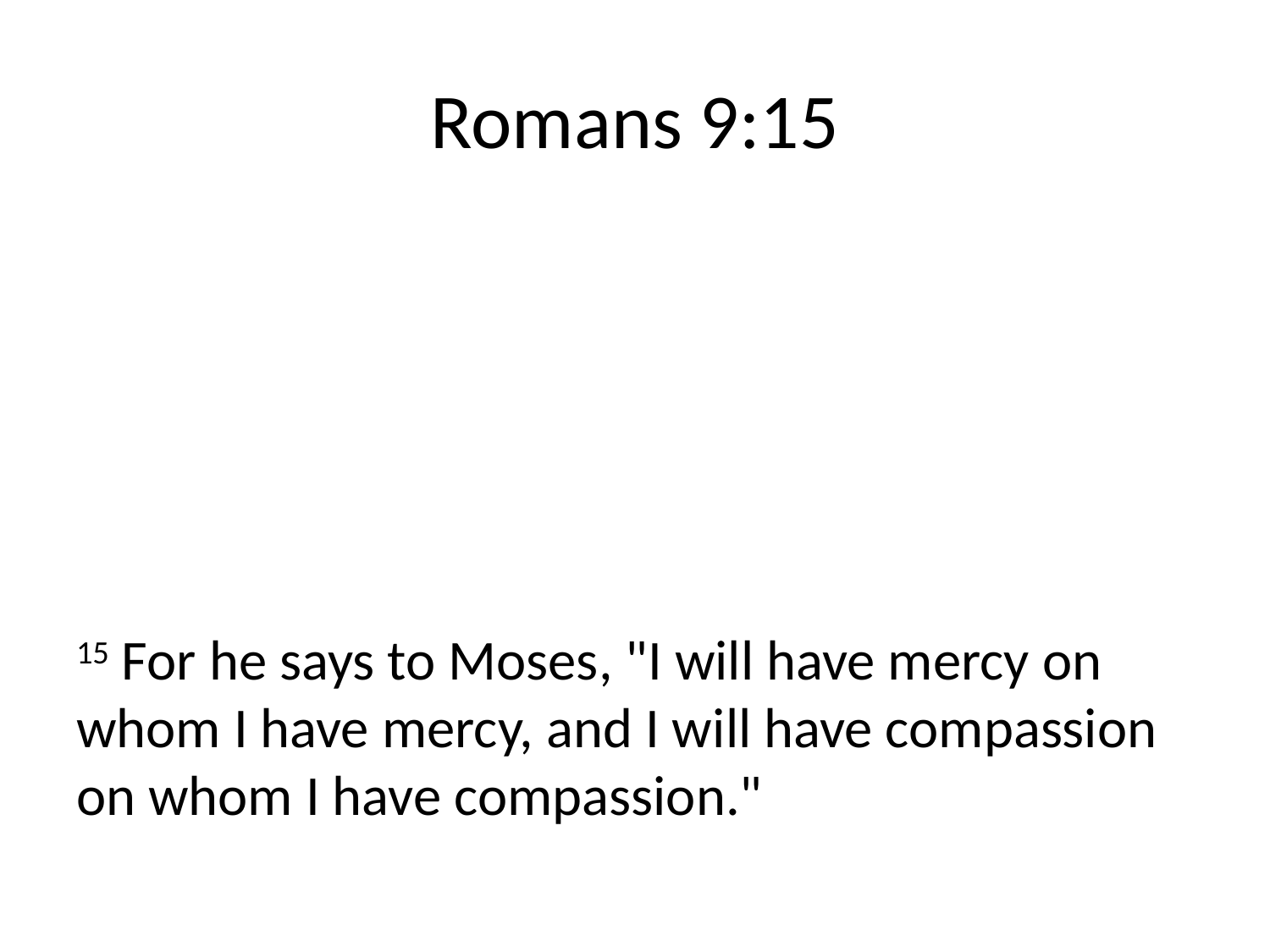

# Romans 9:15

15 For he says to Moses, "I will have mercy on whom I have mercy, and I will have compassion on whom I have compassion."